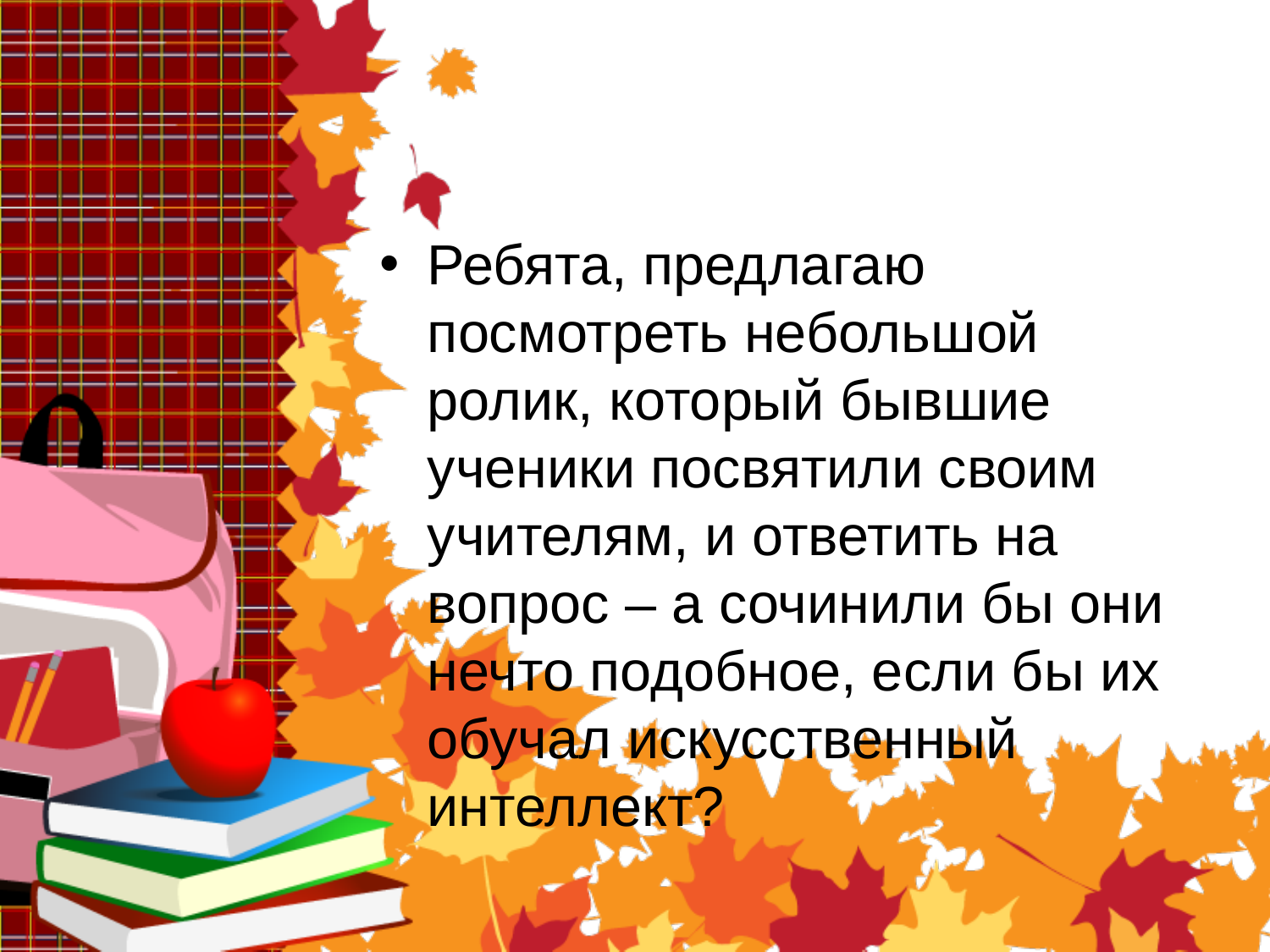

#
Ребята, предлагаю посмотреть небольшой ролик, который бывшие ученики посвятили своим учителям, и ответить на вопрос – а сочинили бы они нечто подобное, если бы их обучал искусственный интеллект?